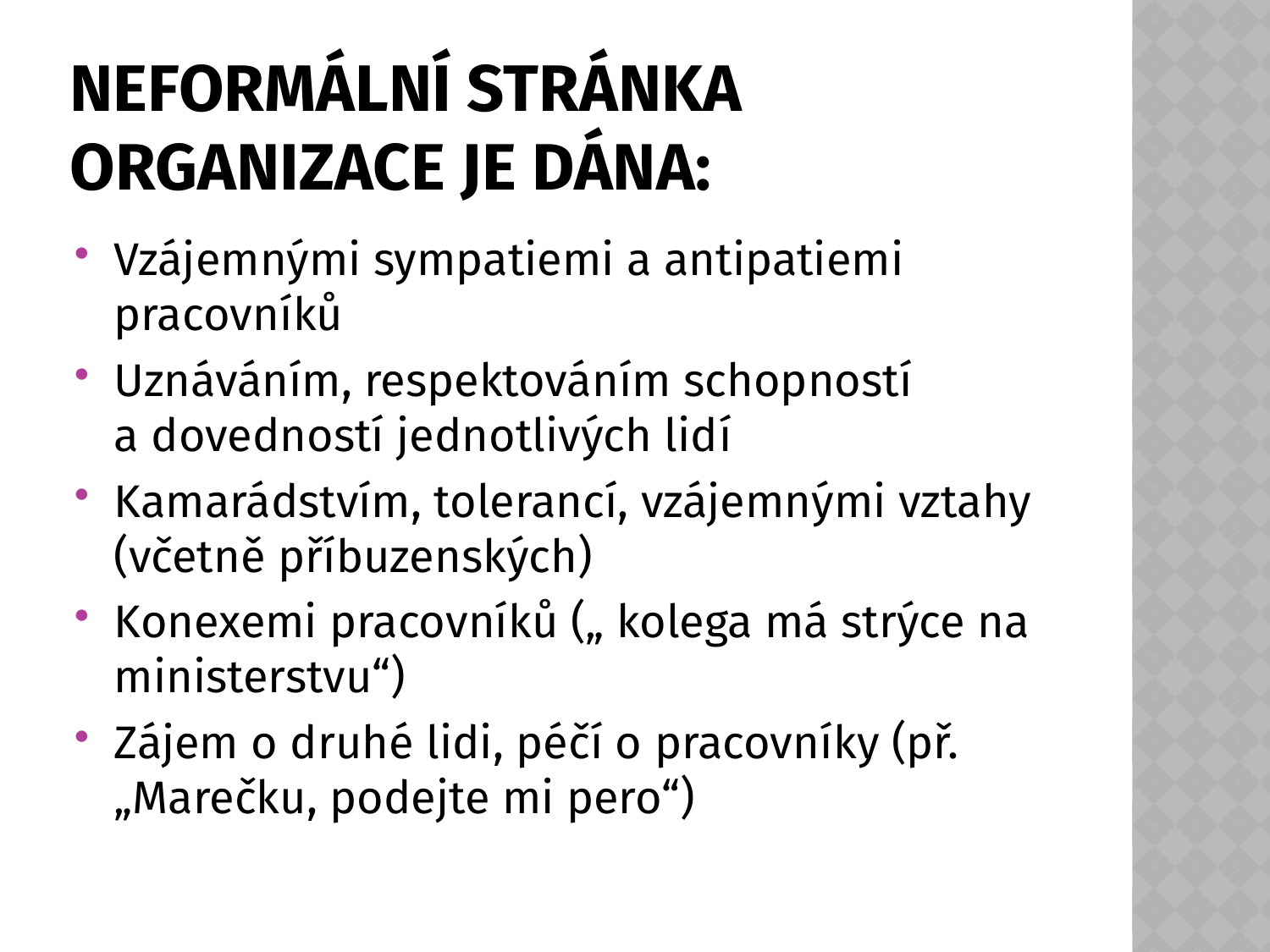

# Neformální stránka organizace je dána:
Vzájemnými sympatiemi a antipatiemi pracovníků
Uznáváním, respektováním schopností
a dovedností jednotlivých lidí
Kamarádstvím, tolerancí, vzájemnými vztahy (včetně příbuzenských)
Konexemi pracovníků („ kolega má strýce na ministerstvu“)
Zájem o druhé lidi, péčí o pracovníky (př. „Marečku, podejte mi pero“)